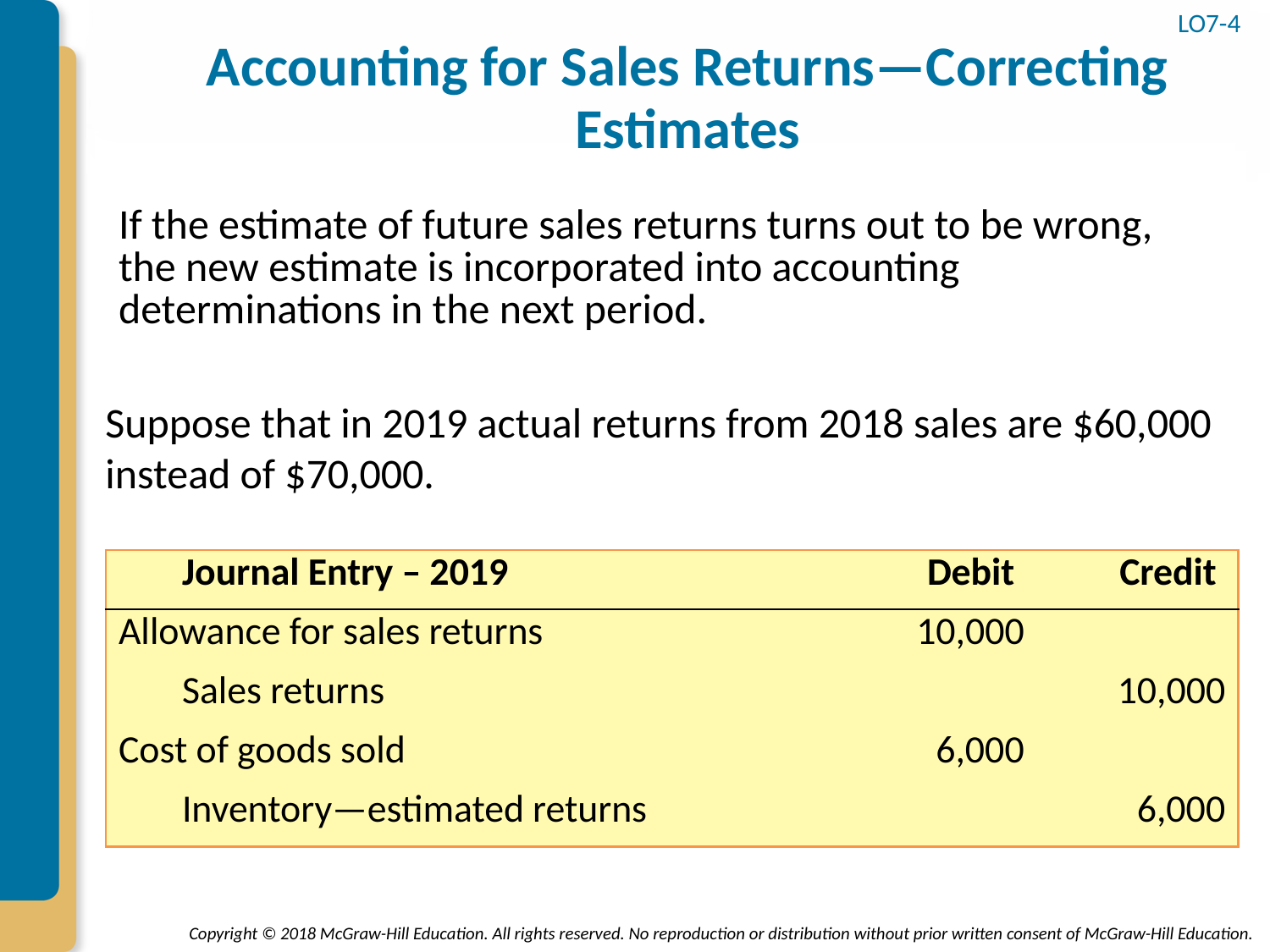

# Accounting for Sales Returns—Correcting Estimates
LO7-4
If the estimate of future sales returns turns out to be wrong, the new estimate is incorporated into accounting determinations in the next period.
Suppose that in 2019 actual returns from 2018 sales are $60,000 instead of $70,000.
| Journal Entry – 2019 | Debit | Credit |
| --- | --- | --- |
| Allowance for sales returns | 10,000 |  |
| Sales returns |  | 10,000 |
| Cost of goods sold | 6,000 |  |
| Inventory—estimated returns |  | 6,000 |